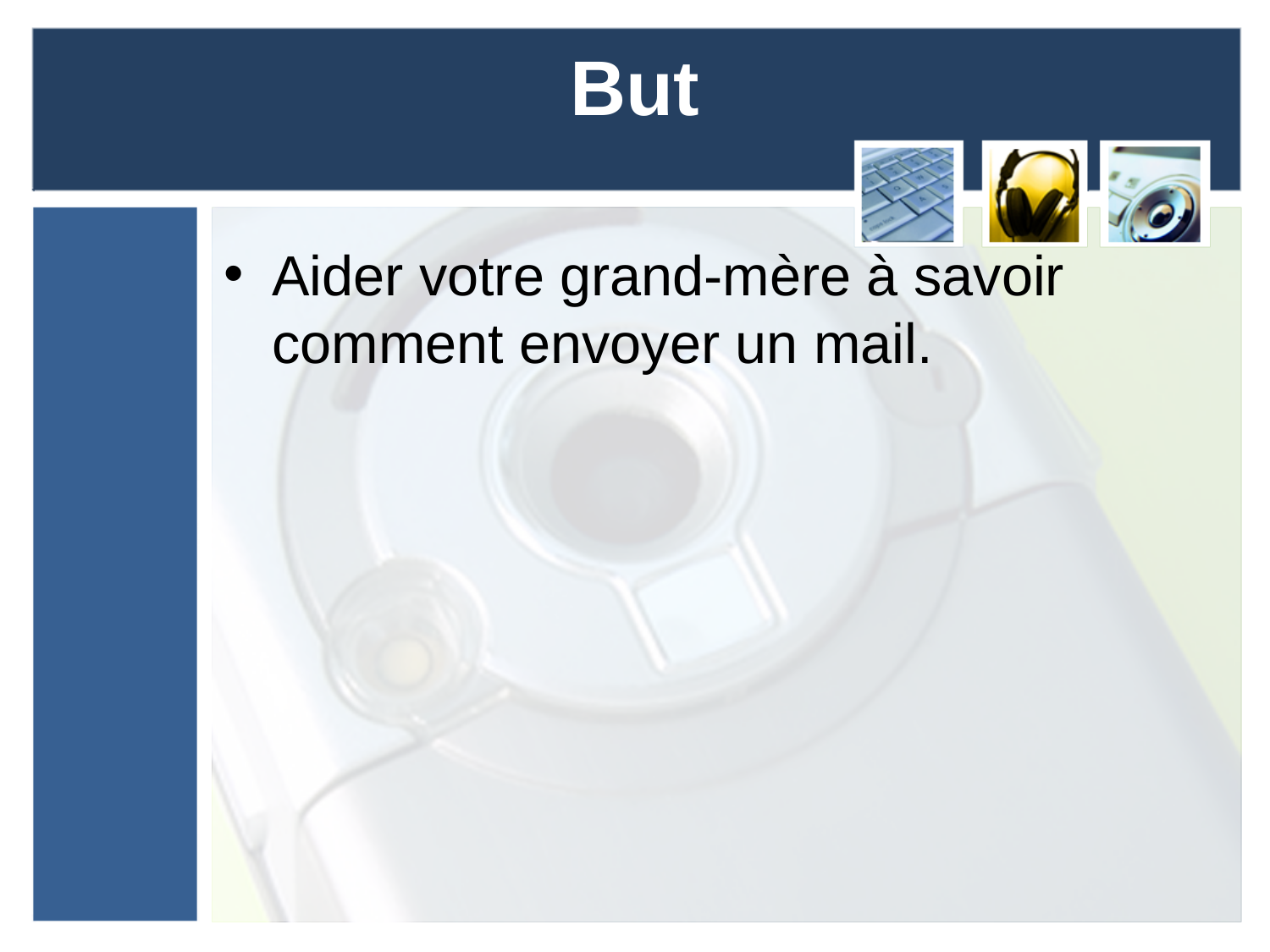

# But
Aider votre grand-mère à savoir comment envoyer un mail.